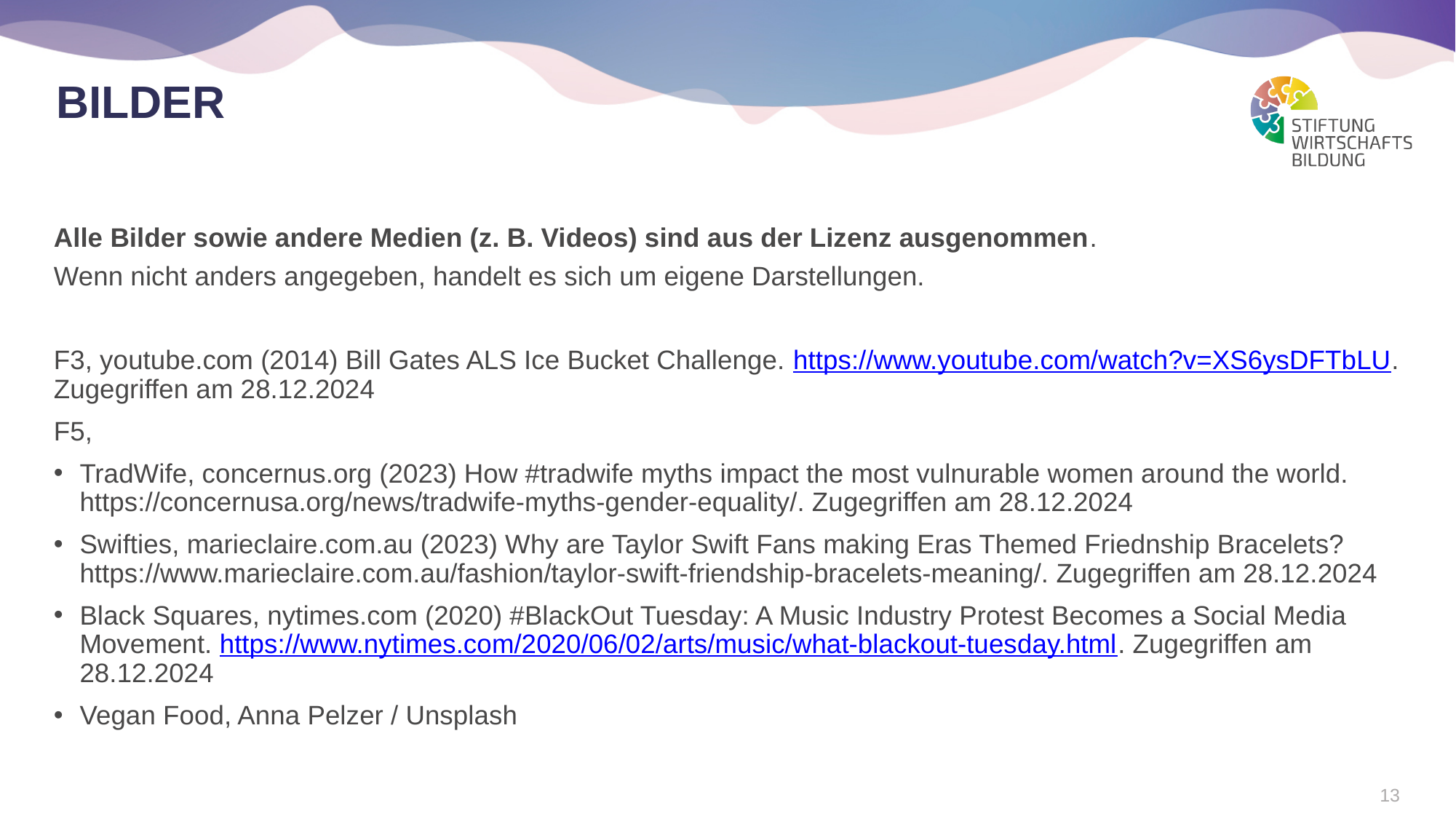

# Bilder
Alle Bilder sowie andere Medien (z. B. Videos) sind aus der Lizenz ausgenommen.
Wenn nicht anders angegeben, handelt es sich um eigene Darstellungen.

F3, youtube.com (2014) Bill Gates ALS Ice Bucket Challenge. https://www.youtube.com/watch?v=XS6ysDFTbLU. Zugegriffen am 28.12.2024
F5,
TradWife, concernus.org (2023) How #tradwife myths impact the most vulnurable women around the world. https://concernusa.org/news/tradwife-myths-gender-equality/. Zugegriffen am 28.12.2024
Swifties, marieclaire.com.au (2023) Why are Taylor Swift Fans making Eras Themed Friednship Bracelets? https://www.marieclaire.com.au/fashion/taylor-swift-friendship-bracelets-meaning/. Zugegriffen am 28.12.2024
Black Squares, nytimes.com (2020) #BlackOut Tuesday: A Music Industry Protest Becomes a Social Media Movement. https://www.nytimes.com/2020/06/02/arts/music/what-blackout-tuesday.html. Zugegriffen am 28.12.2024
Vegan Food, Anna Pelzer / Unsplash

13